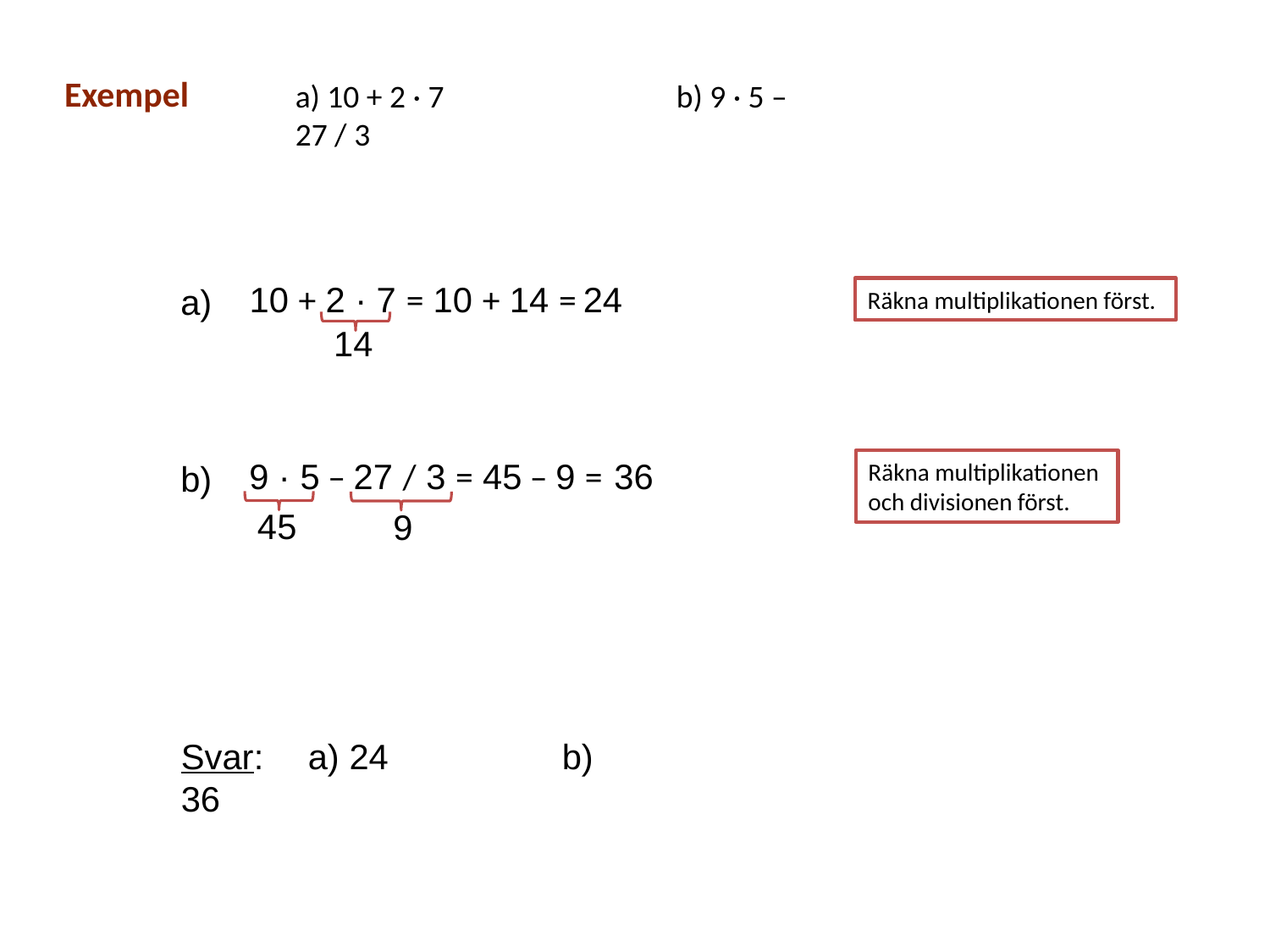

Exempel
a) 10 + 2 · 7 		b) 9 · 5 – 27 / 3
10 + 14 =
24
10 + 2 · 7 =
a)
Räkna multiplikationen först.

14
36
45 – 9 =
9 · 5 – 27 / 3 =
b)
Räkna multiplikationen och divisionen först.

45
9
Svar: 	a) 24		b) 36